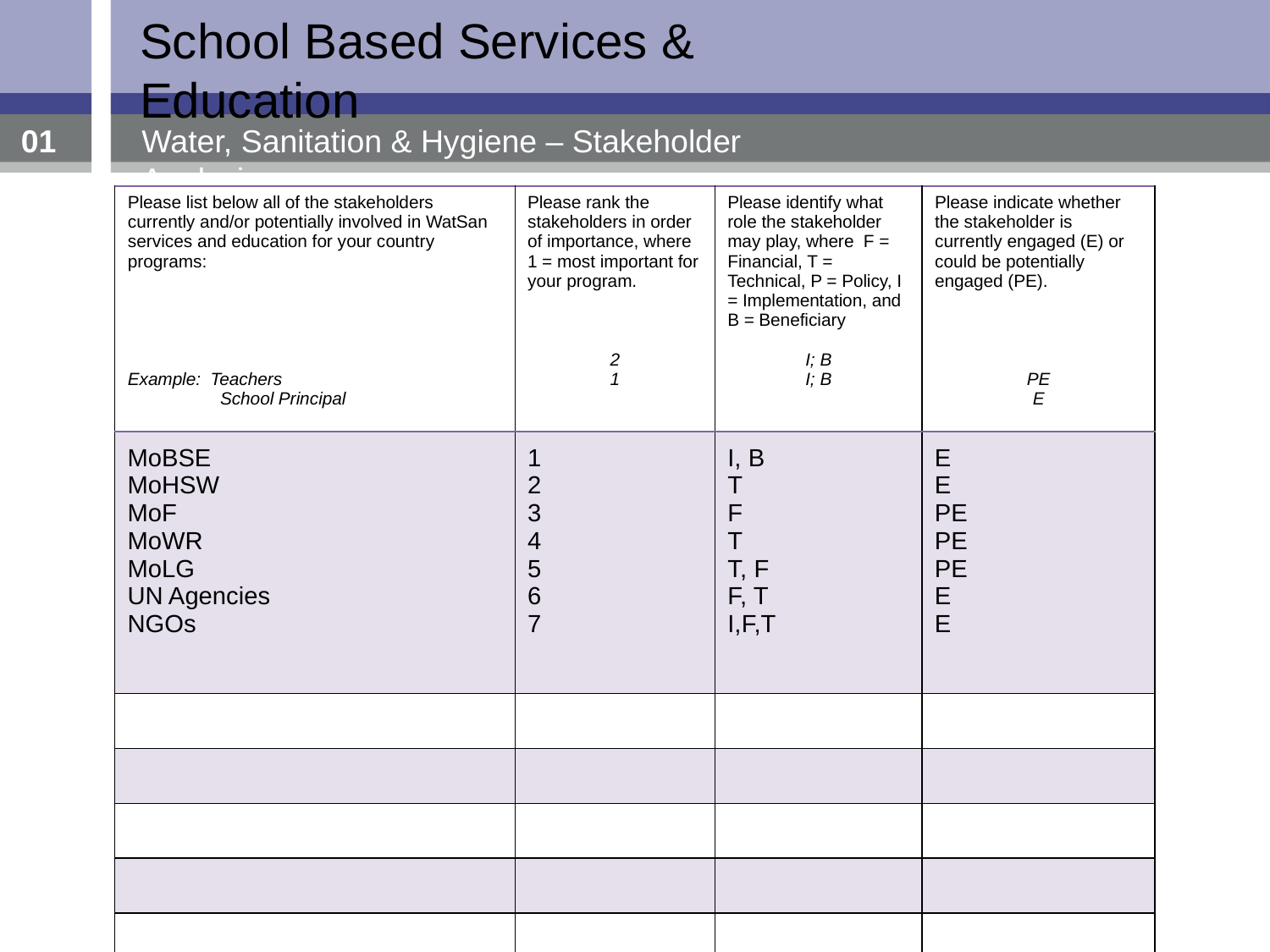

School Based Services & Education

01
Water, Sanitation & Hygiene – Stakeholder Analysis
| Please list below all of the stakeholders currently and/or potentially involved in WatSan services and education for your country programs: Example: Teachers School Principal | Please rank the stakeholders in order of importance, where 1 = most important for your program. 2 1 | Please identify what role the stakeholder may play, where F = Financial, T = Technical, P = Policy, I = Implementation, and B = Beneficiary I; B I; B | Please indicate whether the stakeholder is currently engaged (E) or could be potentially engaged (PE). PE E |
| --- | --- | --- | --- |
| MoBSE MoHSW MoF MoWR MoLG UN Agencies NGOs | 1 2 3 4 5 6 7 | I, B T F T T, F F, T I,F,T | E E PE PE PE E E |
|  |  |  |  |
|  |  |  |  |
|  |  |  |  |
|  |  |  |  |
|  |  |  |  |
|  |  |  |  |
|  |  |  |  |
|  |  |  |  |
|  |  |  |  |